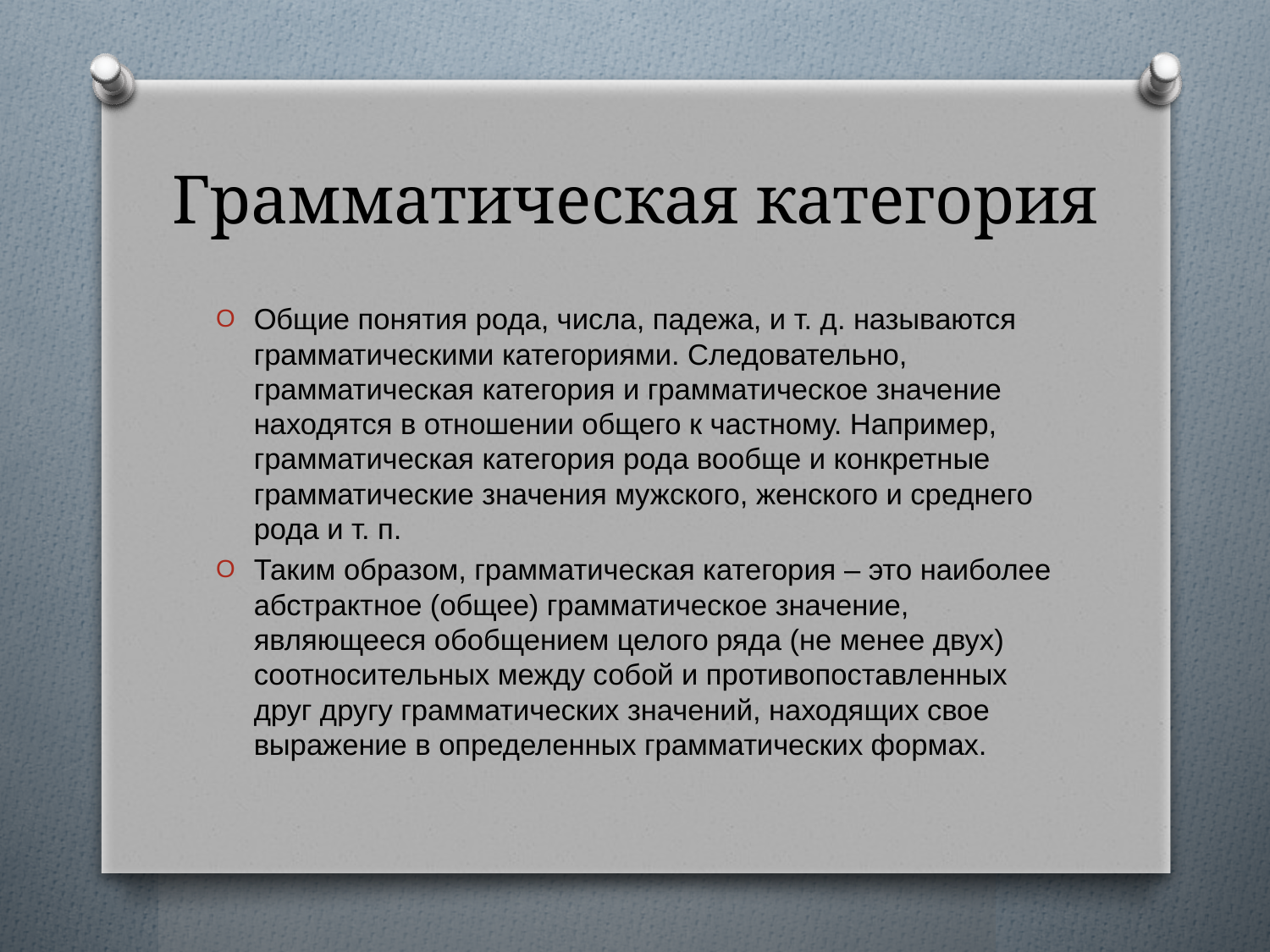

# Грамматическая категория
Общие понятия рода, числа, падежа, и т. д. называются грамматическими категориями. Следовательно, грамматическая категория и грамматическое значение находятся в отношении общего к частному. Например, грамматическая категория рода вообще и конкретные грамматические значения мужского, женского и среднего рода и т. п.
Таким образом, грамматическая категория – это наиболее абстрактное (общее) грамматическое значение, являющееся обобщением целого ряда (не менее двух) соотносительных между собой и противопоставленных друг другу грамматических значений, находящих свое выражение в определенных грамматических формах.